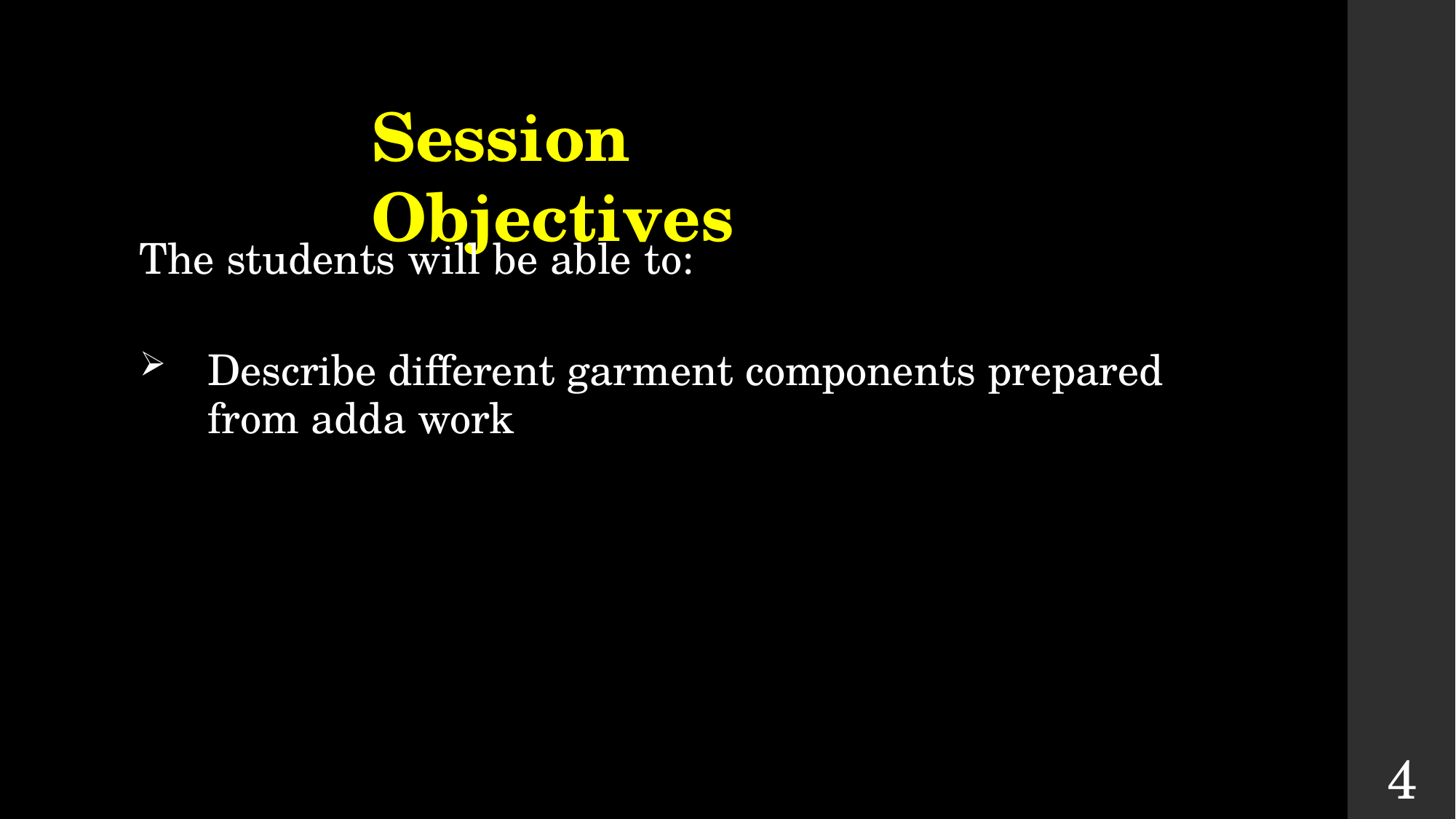

Session Objectives
The students will be able to:
Describe different garment components prepared from adda work

4